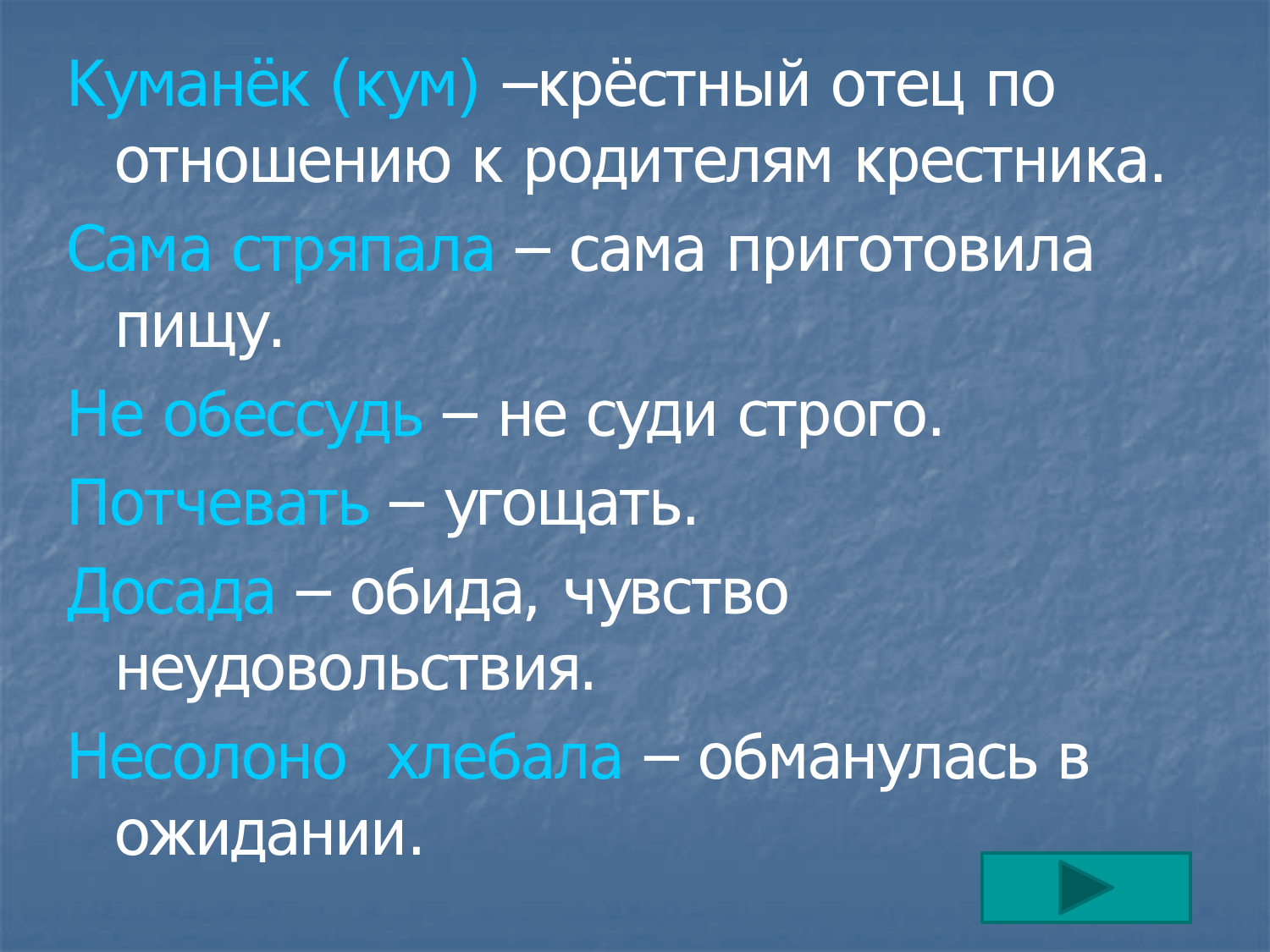

Куманёк (кум) –крёстный отец по отношению к родителям крестника.
Сама стряпала – сама приготовила пищу.
Не обессудь – не суди строго.
Потчевать – угощать.
Досада – обида, чувство неудовольствия.
Несолоно  хлебала – обманулась в ожидании.